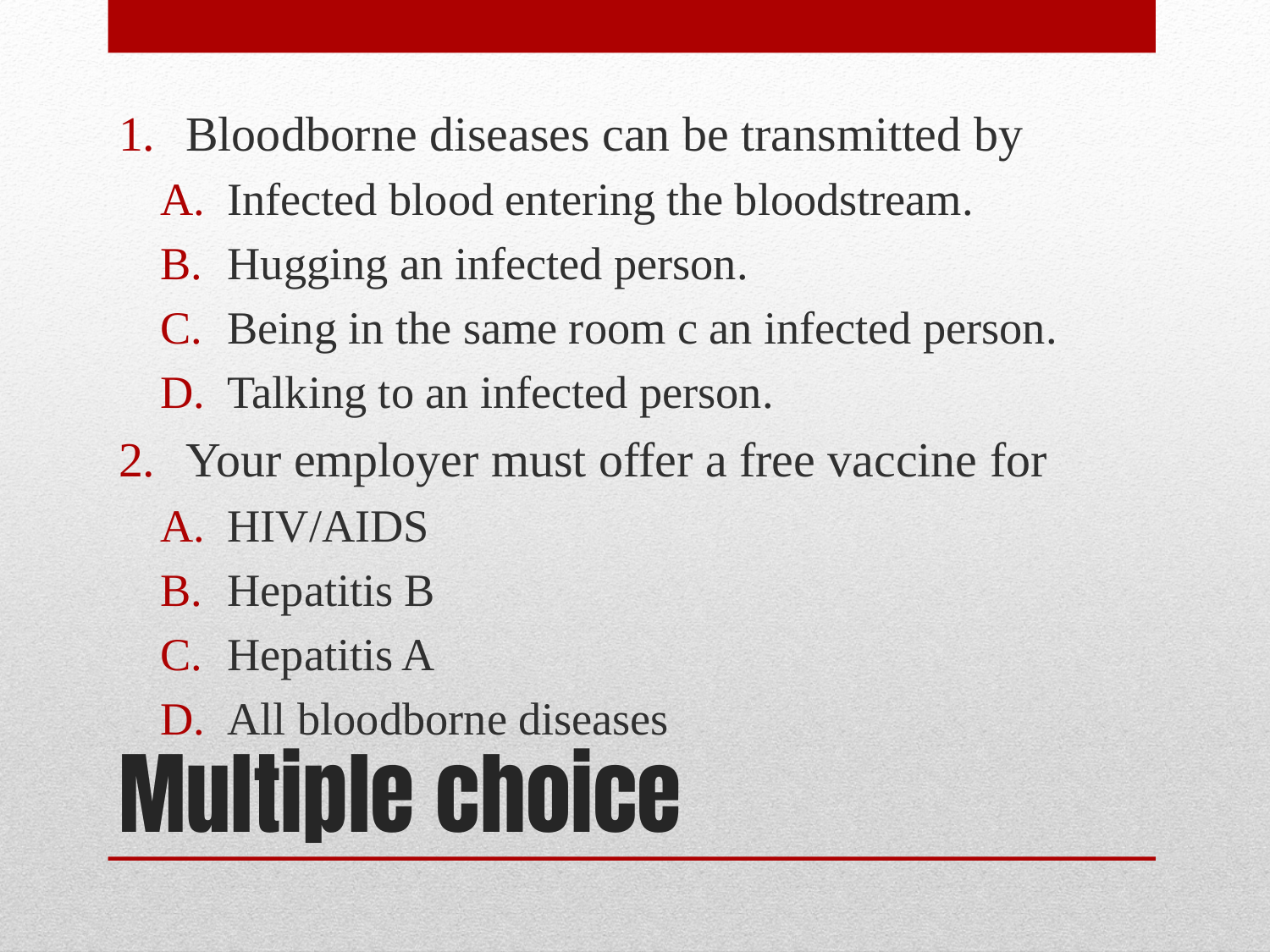

Bloodborne diseases can be transmitted by
Infected blood entering the bloodstream.
Hugging an infected person.
Being in the same room c an infected person.
Talking to an infected person.
Your employer must offer a free vaccine for
HIV/AIDS
Hepatitis B
Hepatitis A
All bloodborne diseases

# Multiple choice